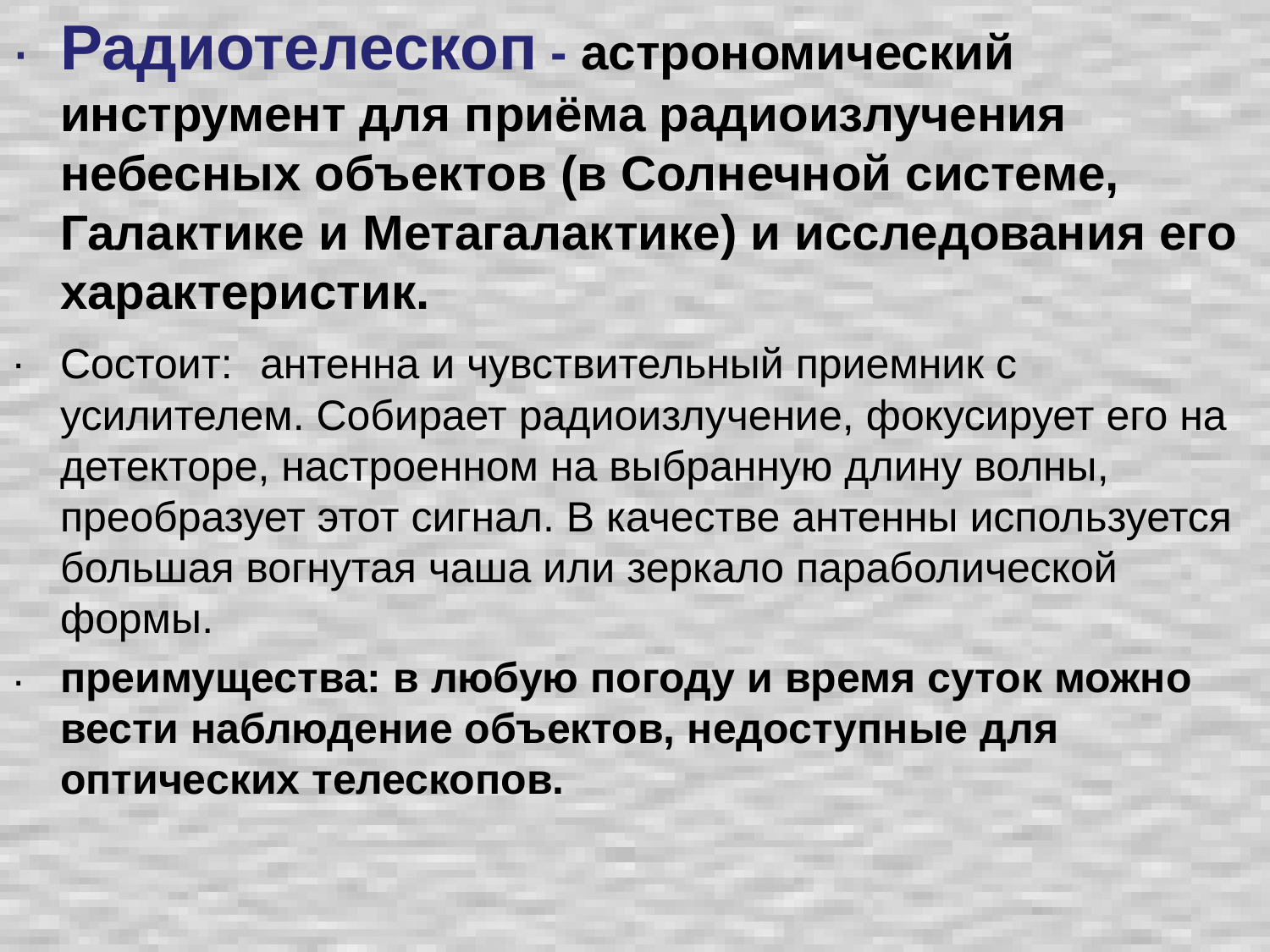

Радиотелескоп - астрономический инструмент для приёма радиоизлучения небесных объектов (в Солнечной системе, Галактике и Метагалактике) и исследования его характеристик.
Состоит:  антенна и чувствительный приемник с усилителем. Собирает радиоизлучение, фокусирует его на детекторе, настроенном на выбранную длину волны, преобразует этот сигнал. В качестве антенны используется большая вогнутая чаша или зеркало параболической формы.
преимущества: в любую погоду и время суток можно вести наблюдение объектов, недоступные для оптических телескопов.